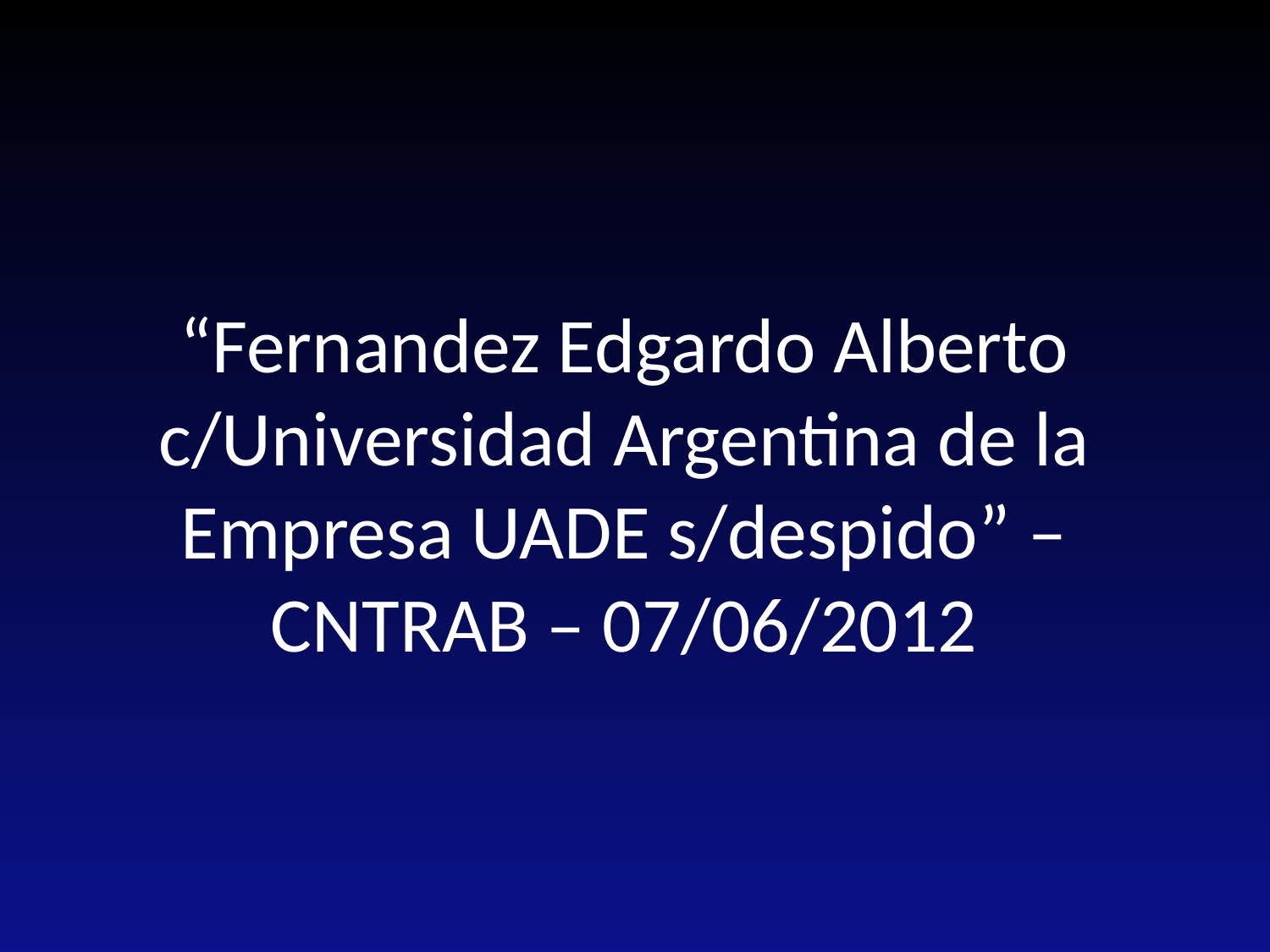

# “Fernandez Edgardo Alberto c/Universidad Argentina de la Empresa UADE s/despido” – CNTRAB – 07/06/2012